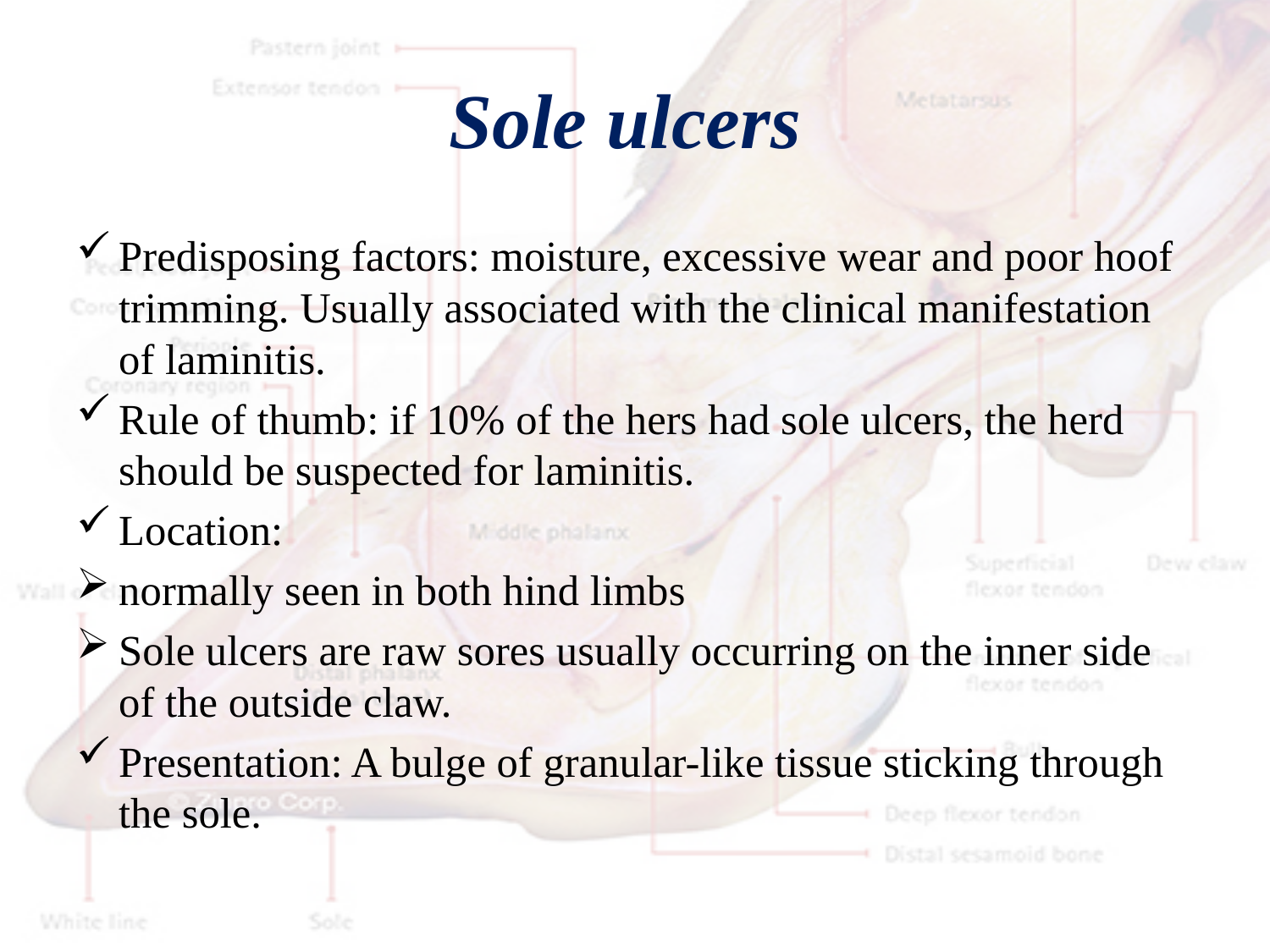

# Sole ulcers
Predisposing factors: moisture, excessive wear and poor hoof trimming. Usually associated with the clinical manifestation of laminitis.
Rule of thumb: if 10% of the hers had sole ulcers, the herd should be suspected for laminitis.
Location:
normally seen in both hind limbs
Sole ulcers are raw sores usually occurring on the inner side of the outside claw.
Presentation: A bulge of granular-like tissue sticking through the sole.